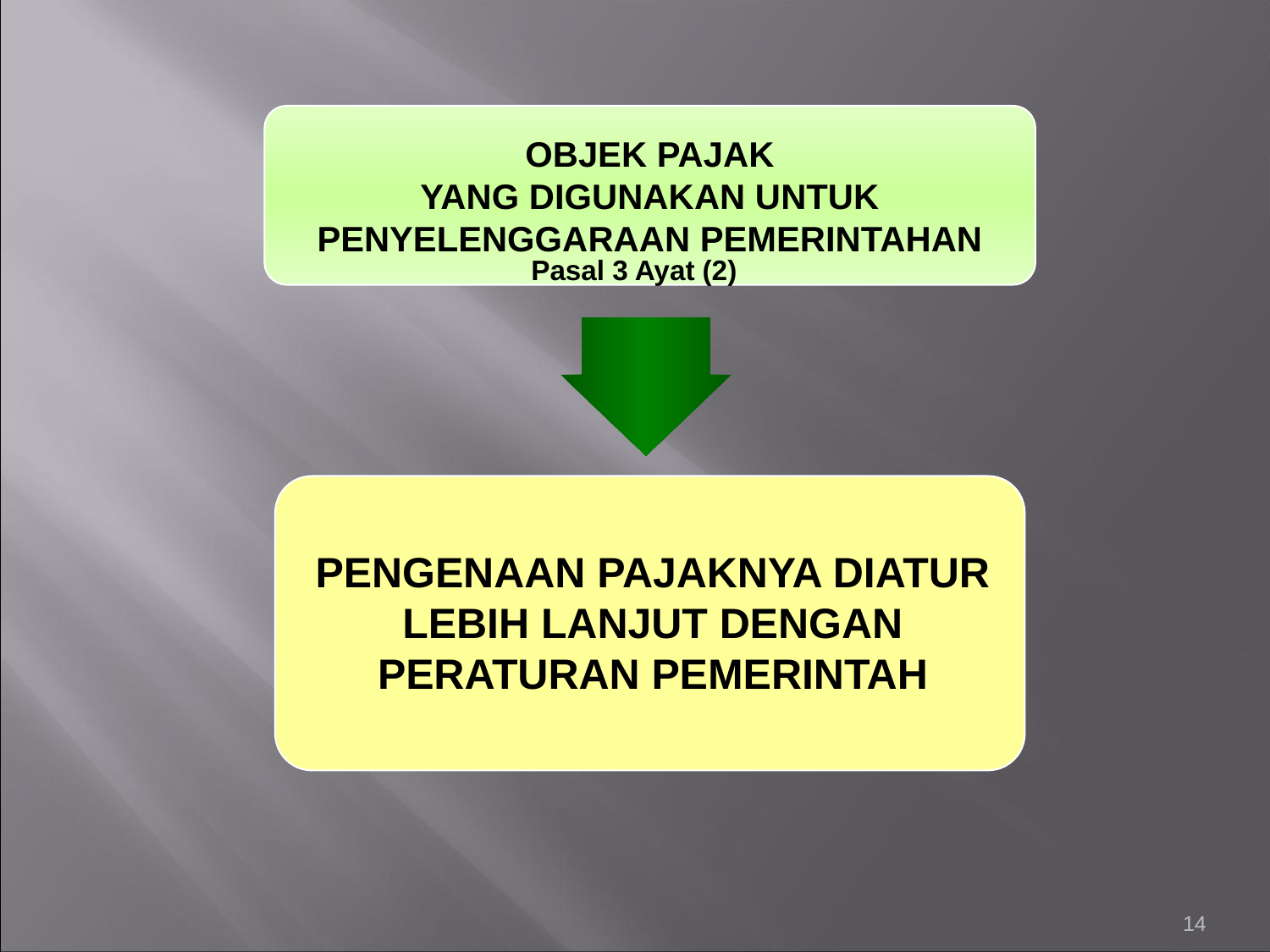

OBJEK PAJAK
YANG DIGUNAKAN UNTUK PENYELENGGARAAN PEMERINTAHAN
Pasal 3 Ayat (2)

PENGENAAN PAJAKNYA DIATUR
LEBIH LANJUT DENGAN
PERATURAN PEMERINTAH
14